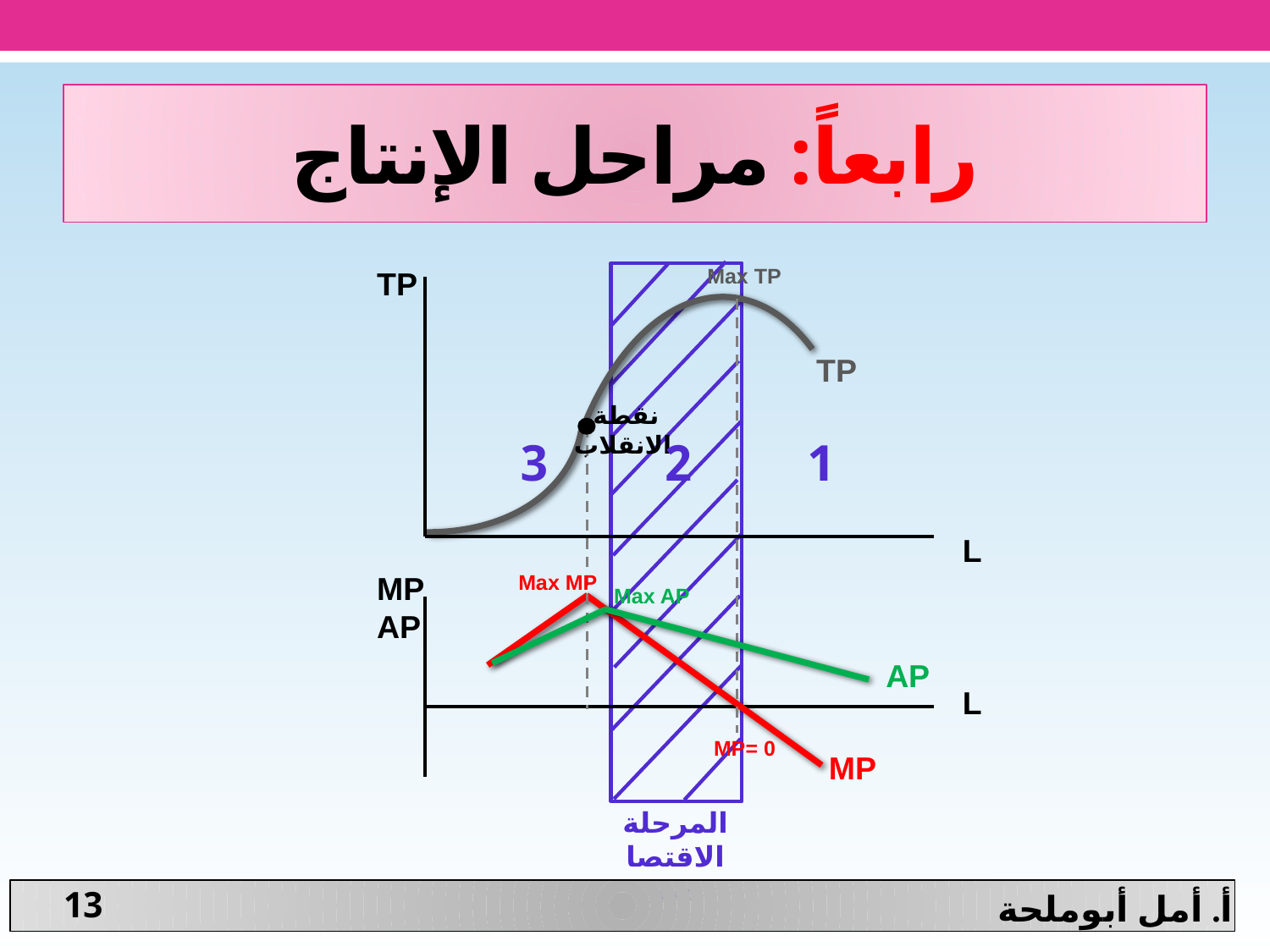

رابعاً: مراحل الإنتاج

Max TP
TP

L
MP
AP

L
TP
نقطة
الانقلاب

Max MP
Max AP
AP
MP= 0
MP

المرحلة الاقتصادية
1         2         3
13

أ. أمل أبوملحة